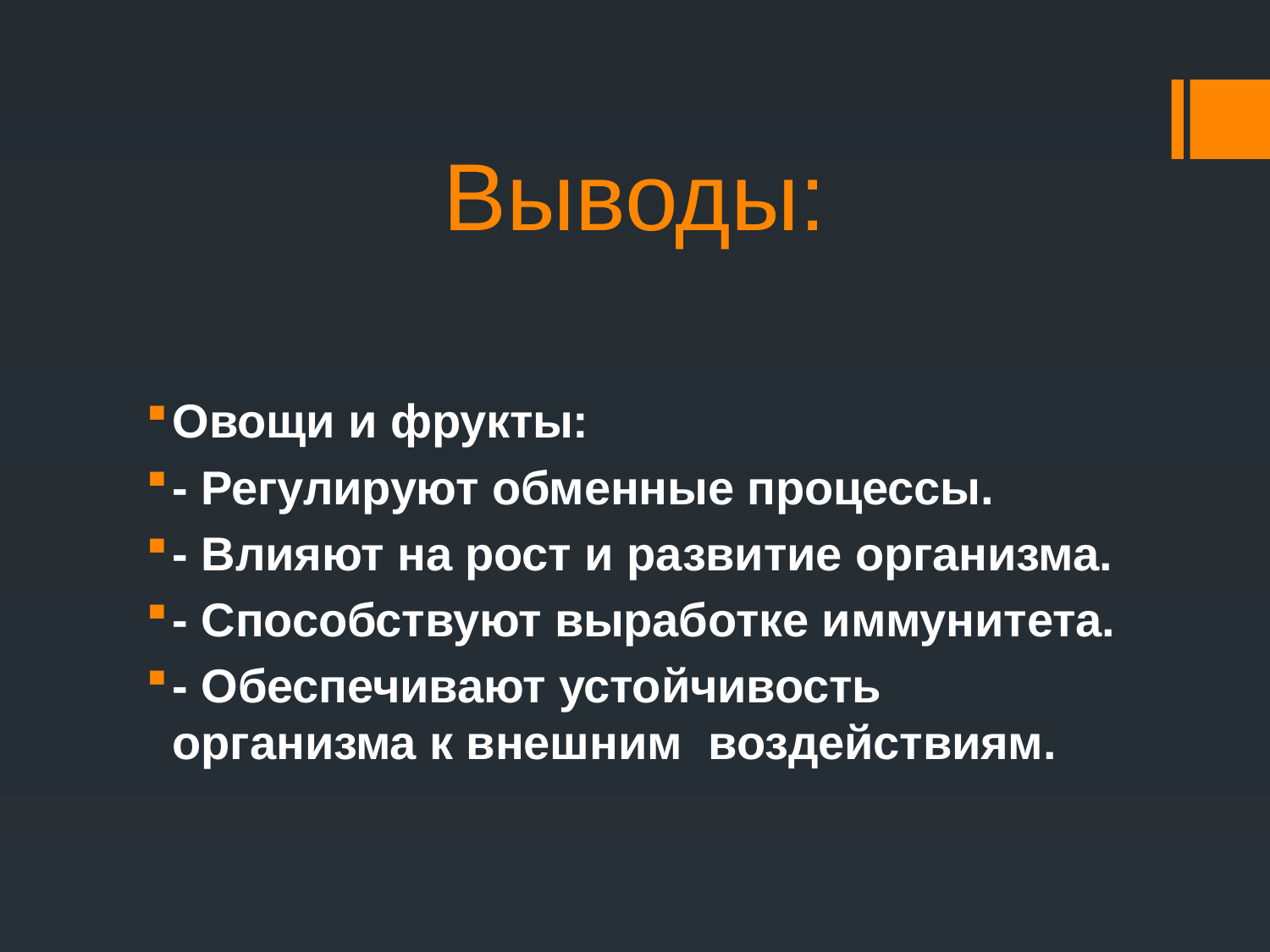

# Выводы:
Овощи и фрукты:
- Регулируют обменные процессы.
- Влияют на рост и развитие организма.
- Способствуют выработке иммунитета.
- Обеспечивают устойчивость  организма к внешним  воздействиям.